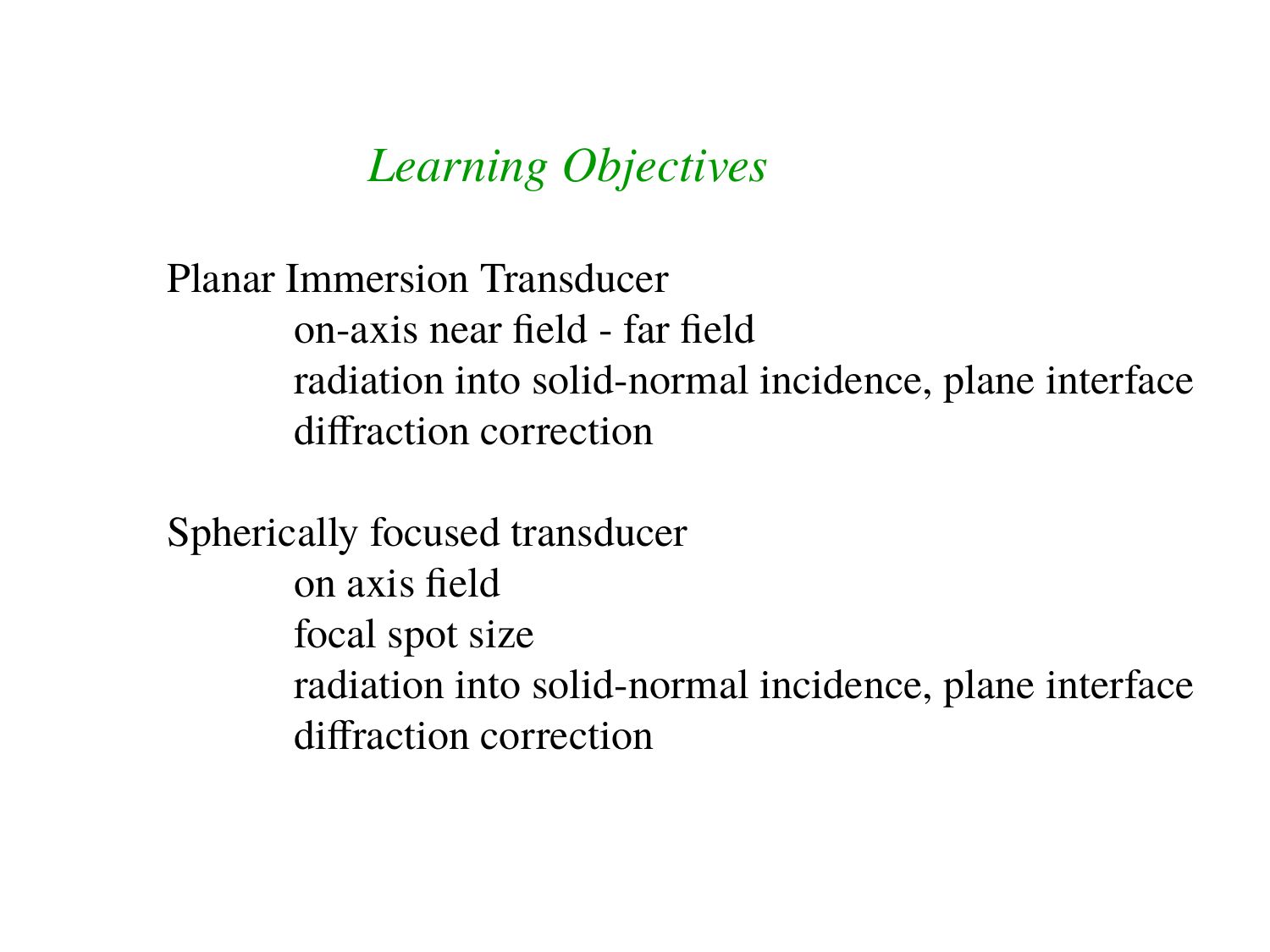

Learning Objectives

Planar Immersion Transducer
	on-axis near field - far field
	radiation into solid-normal incidence, plane interface
	diffraction correction

Spherically focused transducer
	on axis field
	focal spot size
	radiation into solid-normal incidence, plane interface
	diffraction correction